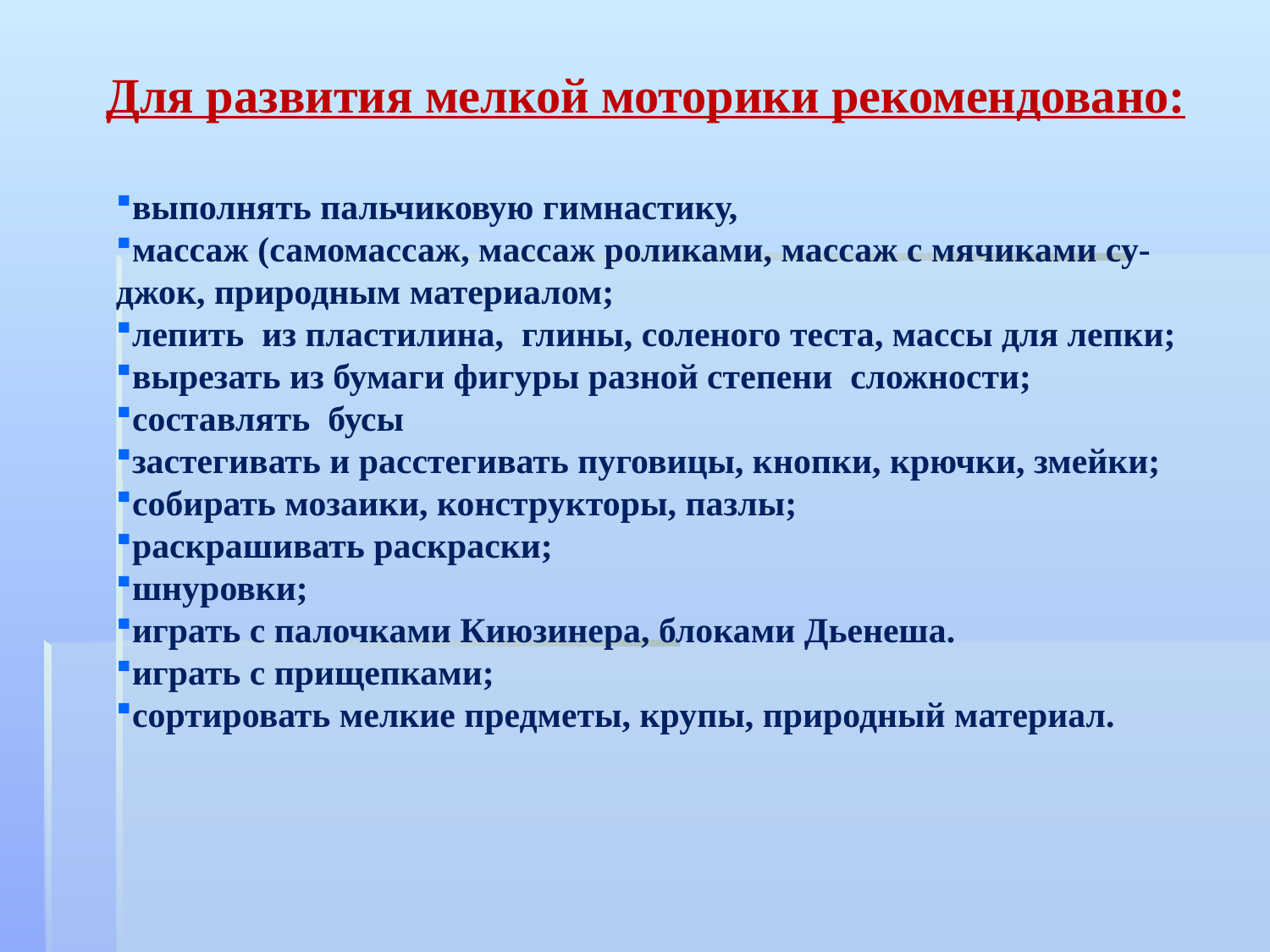

# Для развития мелкой моторики рекомендовано:

выполнять пальчиковую гимнастику,
массаж (самомассаж, массаж роликами, массаж с мячиками су-
джок, природным материалом;
лепить  из пластилина,  глины, соленого теста, массы для лепки;
вырезать из бумаги фигуры разной степени  сложности;
составлять  бусы
застегивать и расстегивать пуговицы, кнопки, крючки, змейки;
собирать мозаики, конструкторы, пазлы;
раскрашивать раскраски;
шнуровки;
играть с палочками Киюзинера, блоками Дьенеша.
играть с прищепками;
сортировать мелкие предметы, крупы, природный материал.